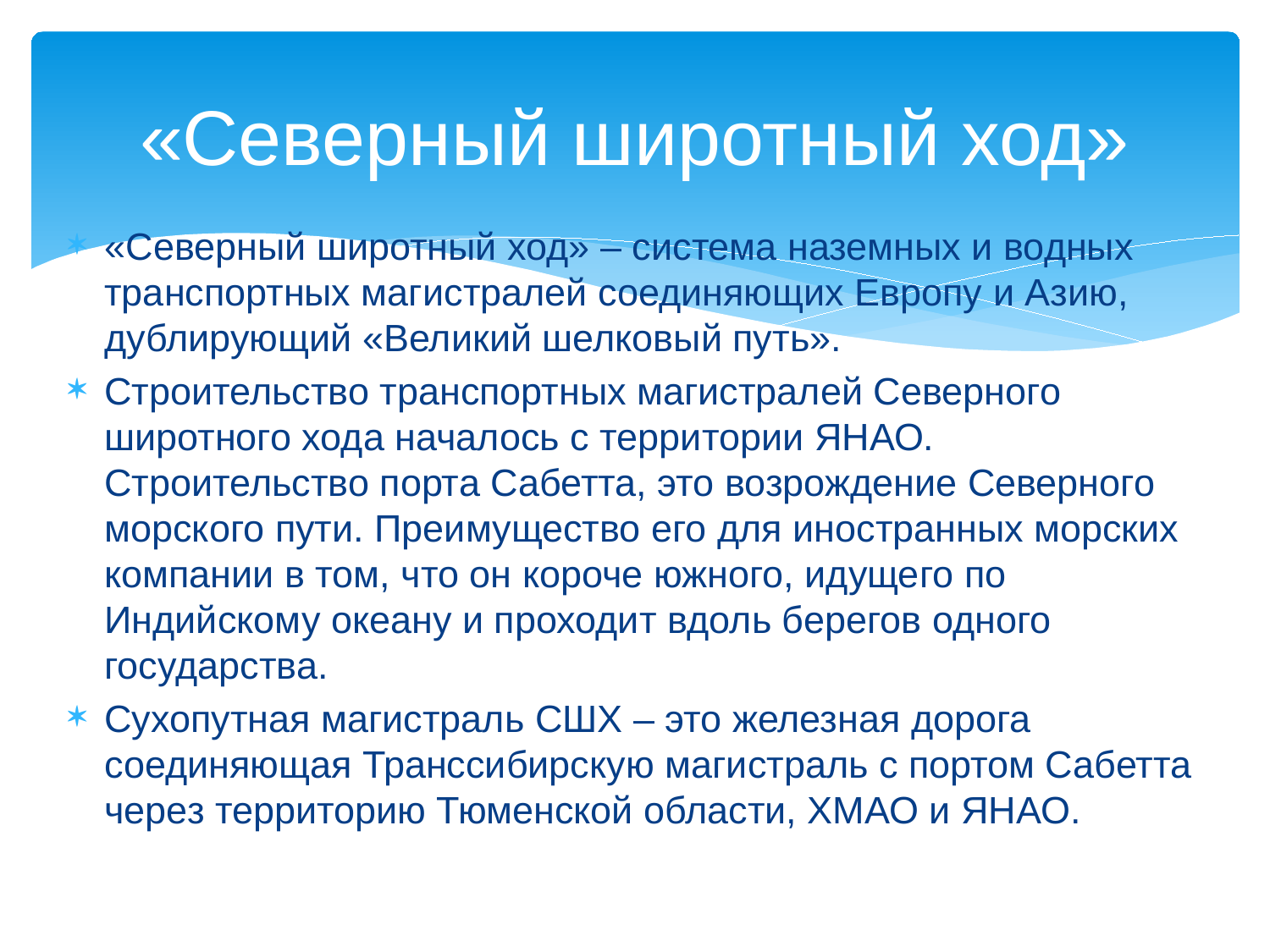

# «Северный широтный ход»
«Северный широтный ход» – система наземных и водных транспортных магистралей соединяющих Европу и Азию, дублирующий «Великий шелковый путь».
Строительство транспортных магистралей Северного широтного хода началось с территории ЯНАО. Строительство порта Сабетта, это возрождение Северного морского пути. Преимущество его для иностранных морских компании в том, что он короче южного, идущего по Индийскому океану и проходит вдоль берегов одного государства.
Сухопутная магистраль СШХ – это железная дорога соединяющая Транссибирскую магистраль с портом Сабетта через территорию Тюменской области, ХМАО и ЯНАО.